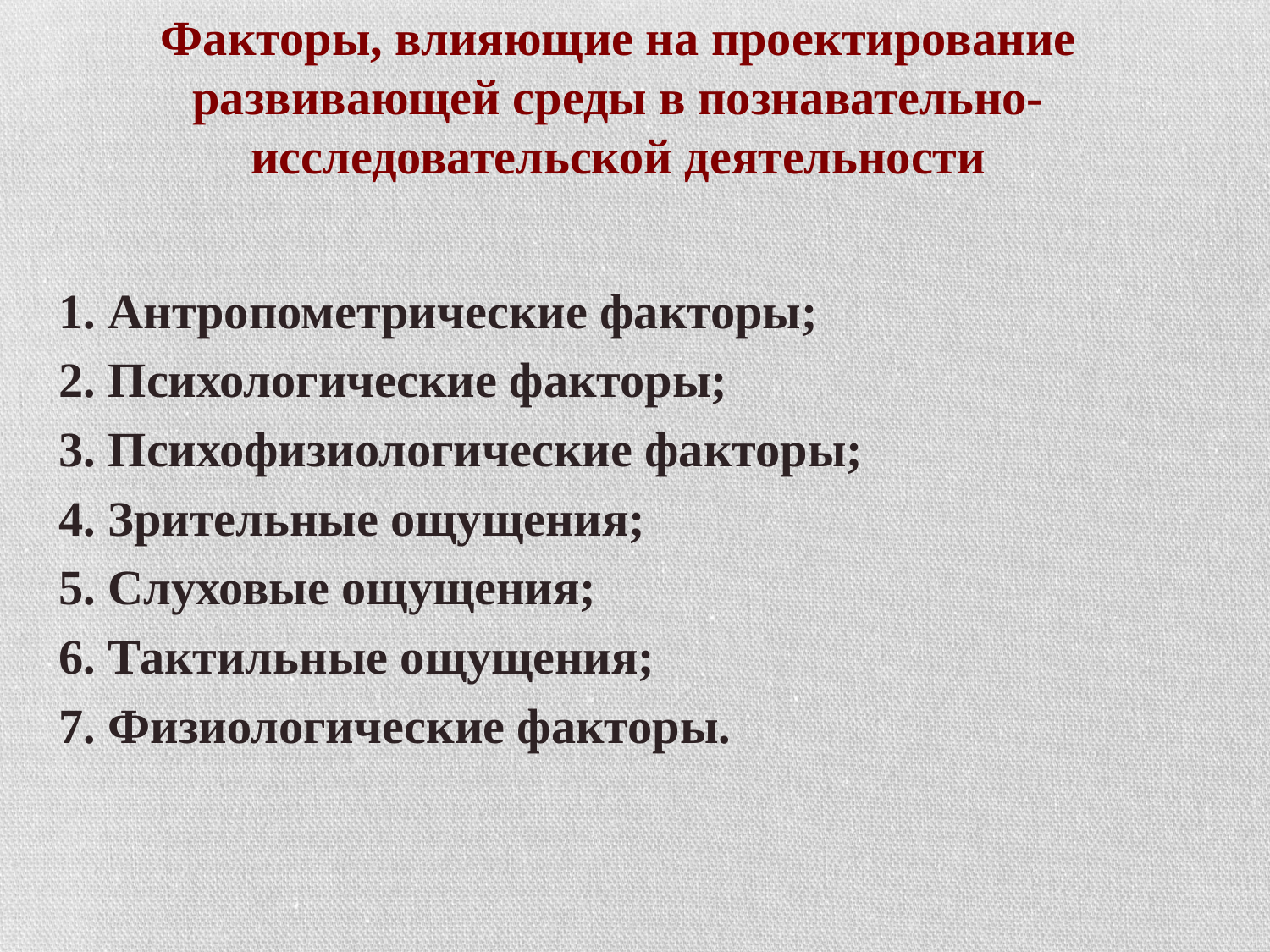

Факторы, влияющие на проектирование развивающей среды в познавательно-исследовательской деятельности
1. Антропометрические факторы;
2. Психологические факторы;
3. Психофизиологические факторы;
4. Зрительные ощущения;
5. Слуховые ощущения;
6. Тактильные ощущения;
7. Физиологические факторы.